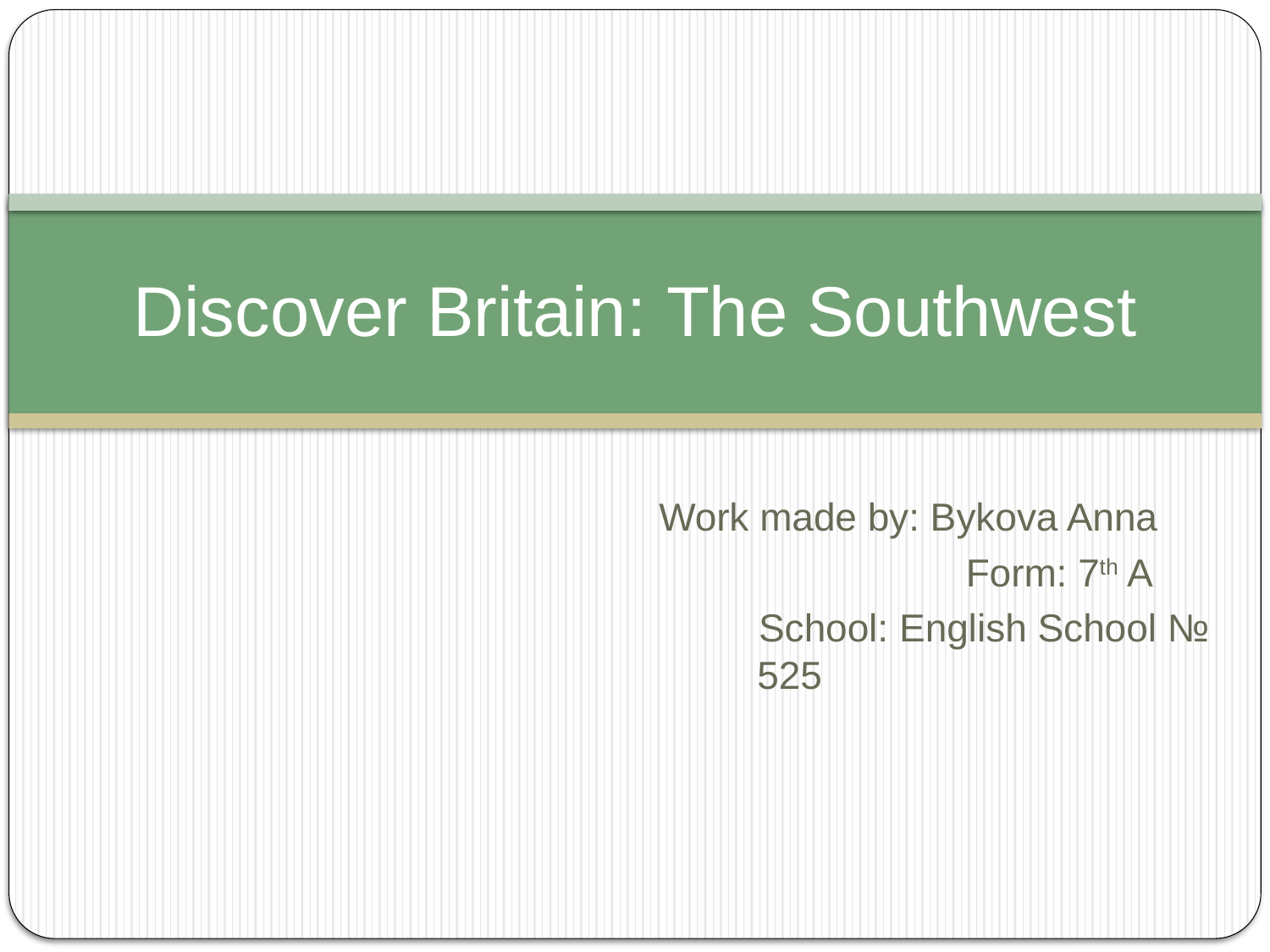

# Discover Britain: The Southwest
                      Work made by: Bykova Anna
                                                  Form: 7th A
                                    School: English School № 525